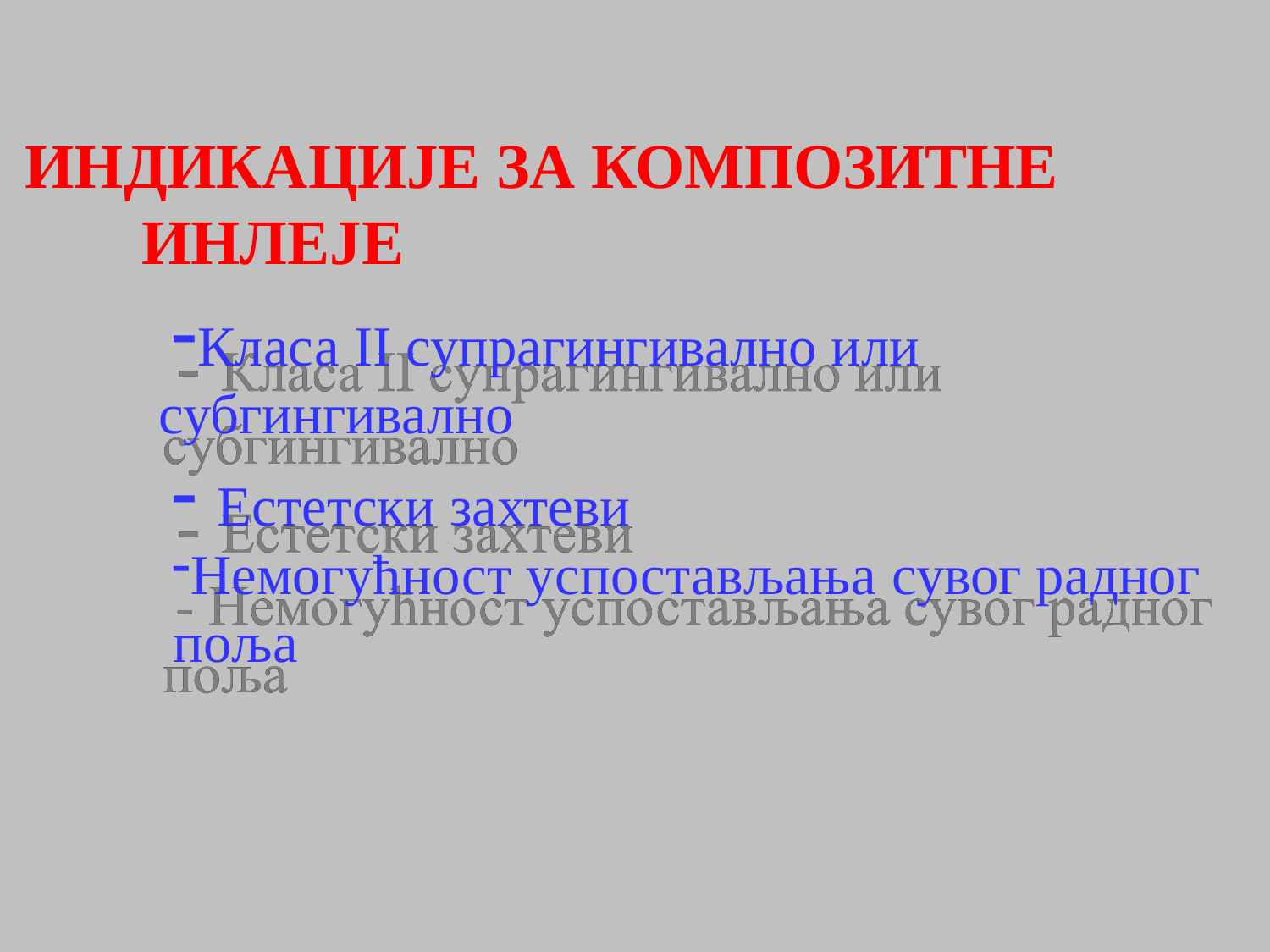

# ИНДИКАЦИЈЕ ЗА КОМПОЗИТНЕ
ИНЛЕЈЕ
Класа II супрагингивално или  субгингивално
Eстетски захтеви
Немогућност успостављања сувог радног  поља